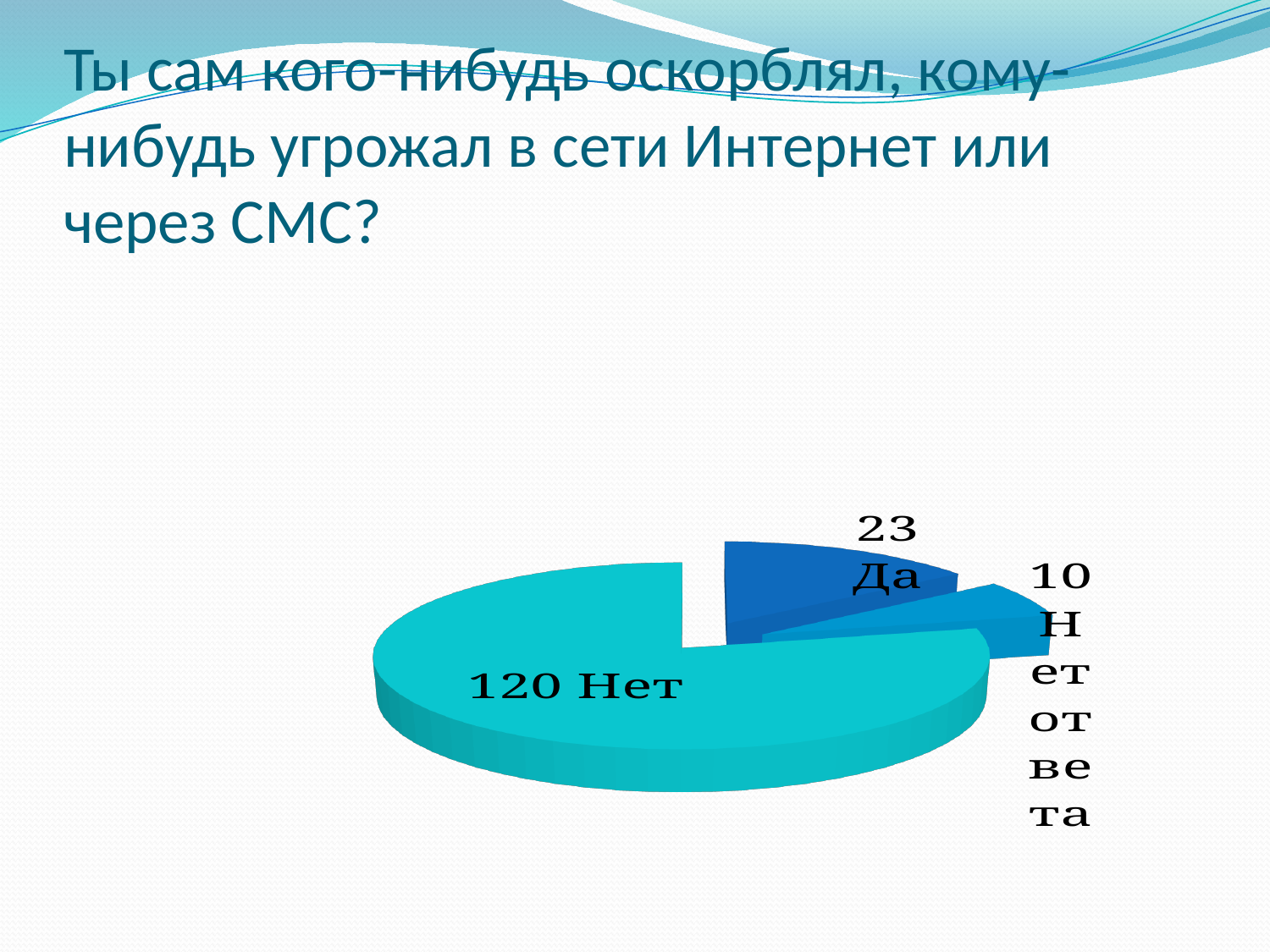

# Ты сам кого-нибудь оскорблял, кому-нибудь угрожал в сети Интернет или  через СМС?

[unsupported chart]